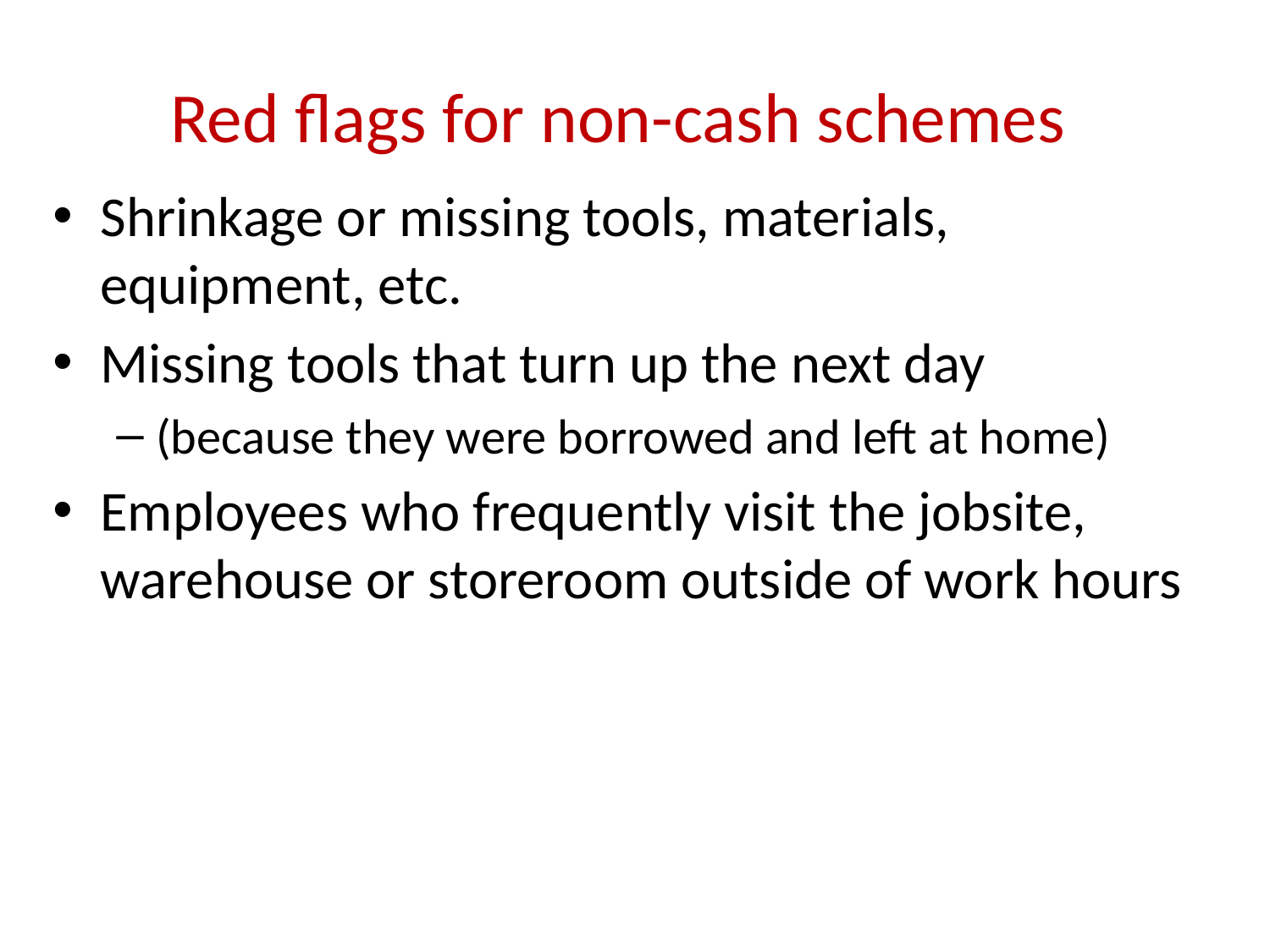

# Red flags for non-cash schemes
Shrinkage or missing tools, materials, equipment, etc.
Missing tools that turn up the next day
(because they were borrowed and left at home)
Employees who frequently visit the jobsite, warehouse or storeroom outside of work hours